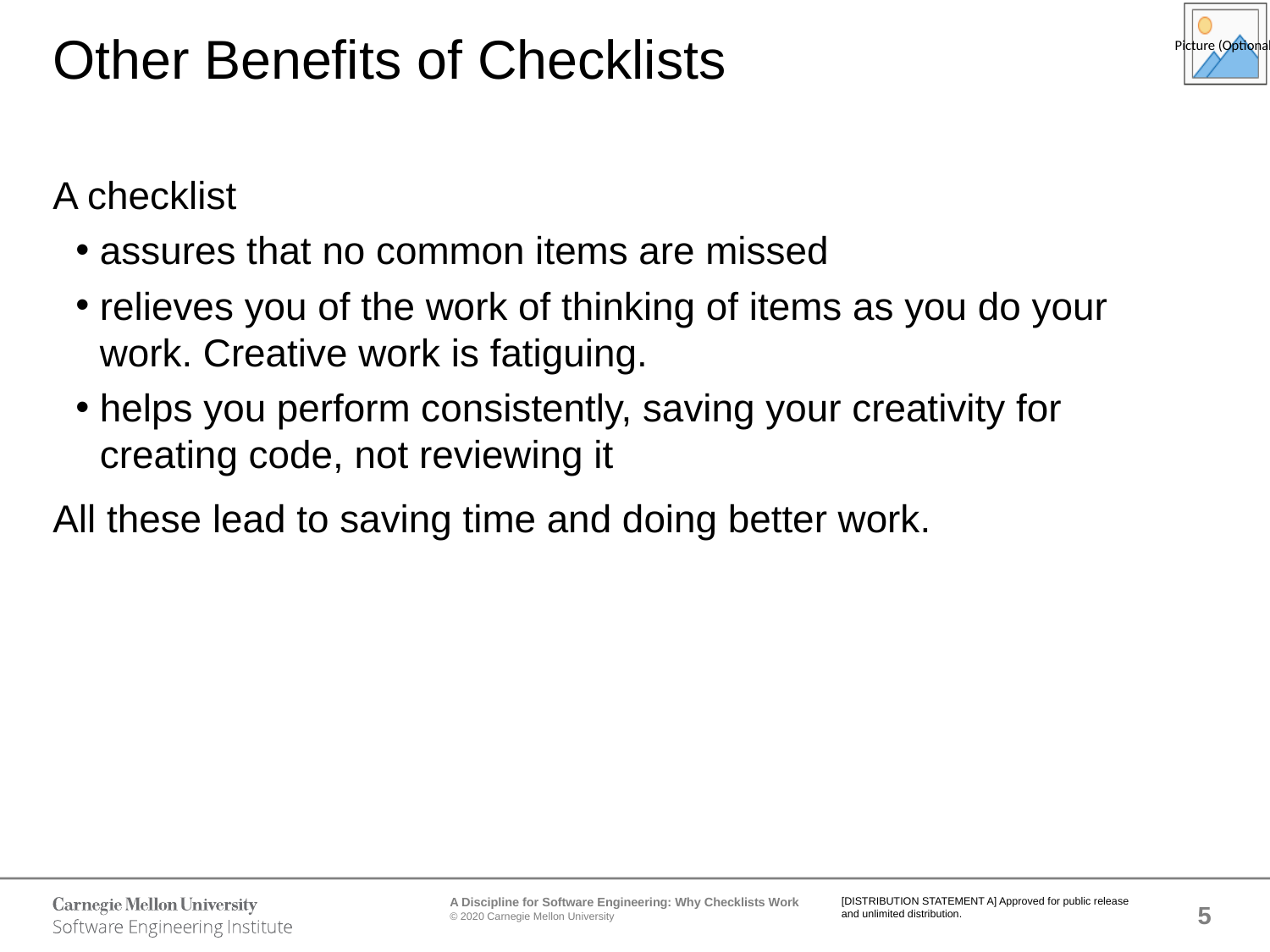

# Other Benefits of Checklists
A checklist
assures that no common items are missed
relieves you of the work of thinking of items as you do your work. Creative work is fatiguing.
helps you perform consistently, saving your creativity for creating code, not reviewing it
All these lead to saving time and doing better work.